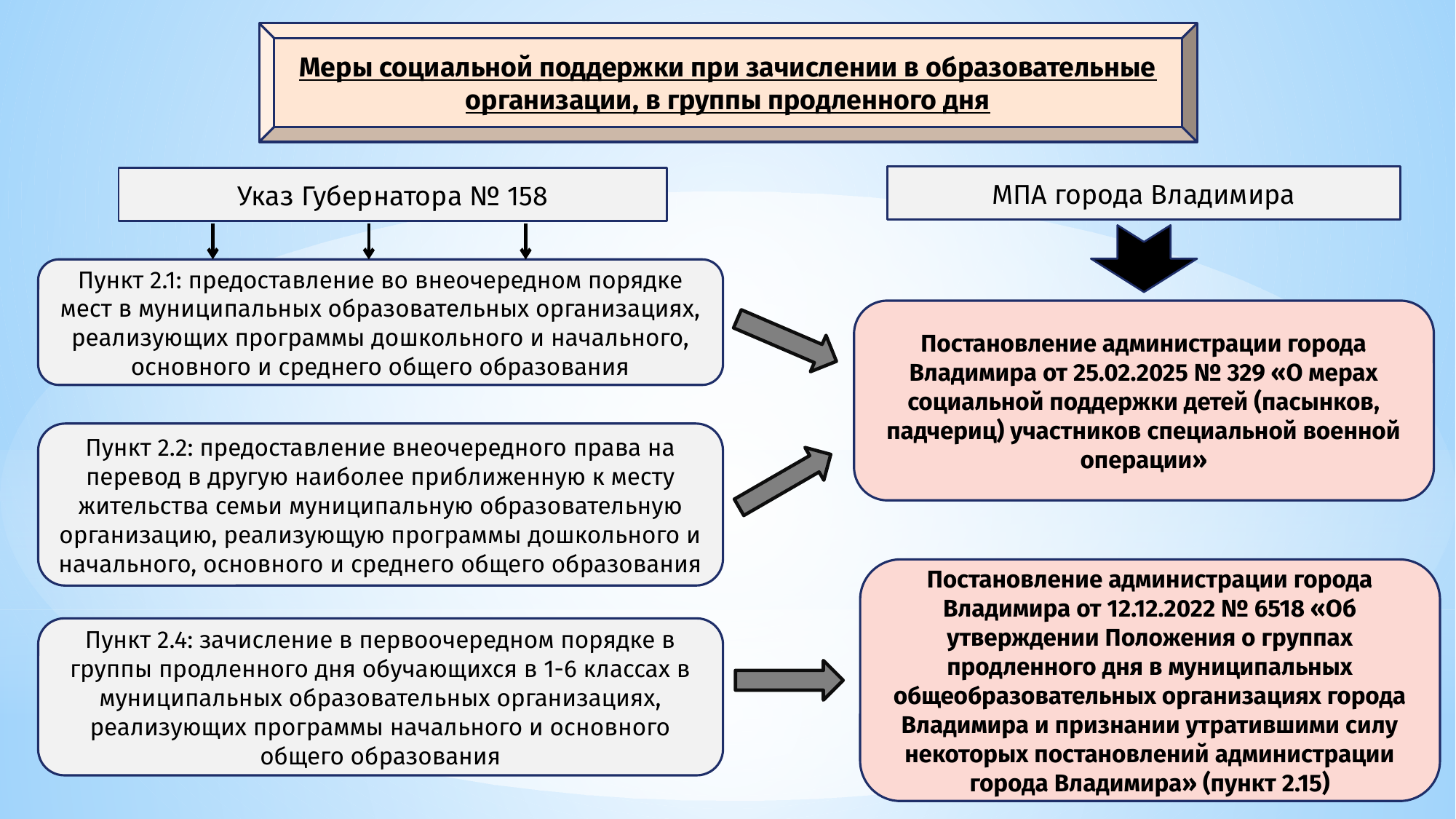

Меры социальной поддержки при зачислении в образовательные организации, в группы продленного дня
МПА города Владимира
Указ Губернатора № 158

Пункт 2.1: предоставление во внеочередном порядке мест в муниципальных образовательных организациях, реализующих программы дошкольного и начального, основного и среднего общего образования
Постановление администрации города Владимира от 25.02.2025 № 329 «О мерах социальной поддержки детей (пасынков, падчериц) участников специальной военной операции»

Пункт 2.2: предоставление внеочередного права на перевод в другую наиболее приближенную к месту жительства семьи муниципальную образовательную организацию, реализующую программы дошкольного и начального, основного и среднего общего образования

Постановление администрации города Владимира от 12.12.2022 № 6518 «Об утверждении Положения о группах продленного дня в муниципальных общеобразовательных организациях города Владимира и признании утратившими силу некоторых постановлений администрации города Владимира» (пункт 2.15)
Пункт 2.4: зачисление в первоочередном порядке в группы продленного дня обучающихся в 1-6 классах в муниципальных образовательных организациях, реализующих программы начального и основного общего образования